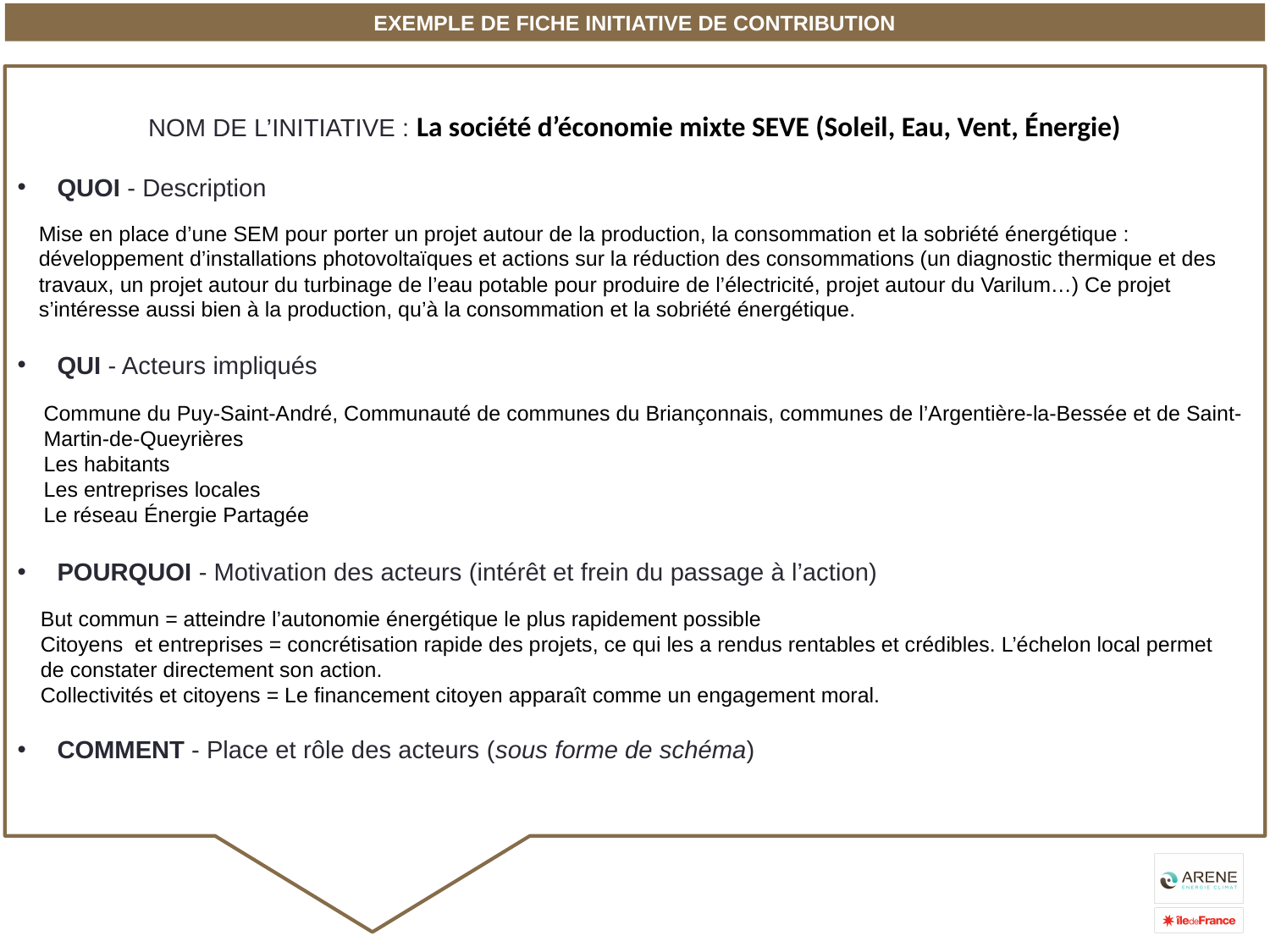

EXEMPLE DE FICHE INITIATIVE DE CONTRIBUTION

NOM DE L’INITIATIVE : La société d’économie mixte SEVE (Soleil, Eau, Vent, Énergie)

QUOI - Description

QUI - Acteurs impliqués

POURQUOI - Motivation des acteurs (intérêt et frein du passage à l’action)

COMMENT - Place et rôle des acteurs (sous forme de schéma)

Mise en place d’une SEM pour porter un projet autour de la production, la consommation et la sobriété énergétique : développement d’installations photovoltaïques et actions sur la réduction des consommations (un diagnostic thermique et des travaux, un projet autour du turbinage de l’eau potable pour produire de l’électricité, projet autour du Varilum…) Ce projet s’intéresse aussi bien à la production, qu’à la consommation et la sobriété énergétique.
Commune du Puy-Saint-André, Communauté de communes du Briançonnais, communes de l’Argentière-la-Bessée et de Saint-Martin-de-Queyrières
Les habitants
Les entreprises locales
Le réseau Énergie Partagée
But commun = atteindre l’autonomie énergétique le plus rapidement possible
Citoyens  et entreprises = concrétisation rapide des projets, ce qui les a rendus rentables et crédibles. L’échelon local permet de constater directement son action.
Collectivités et citoyens = Le financement citoyen apparaît comme un engagement moral.